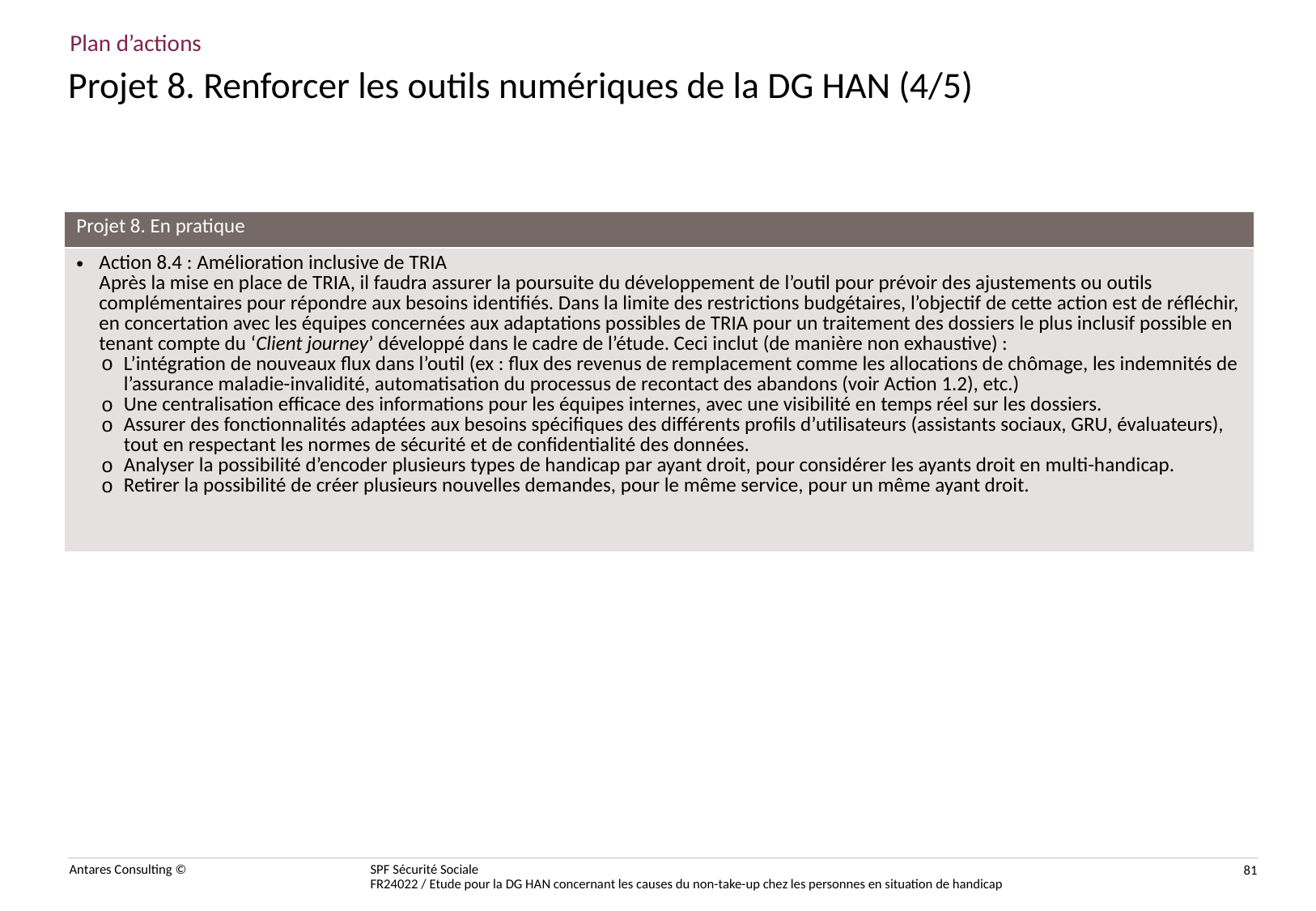

Plan d’actions
# Projet 8. Renforcer les outils numériques de la DG HAN (4/5)
| Projet 8. En pratique |
| --- |
| Action 8.4 : Amélioration inclusive de TRIA Après la mise en place de TRIA, il faudra assurer la poursuite du développement de l’outil pour prévoir des ajustements ou outils complémentaires pour répondre aux besoins identifiés. Dans la limite des restrictions budgétaires, l’objectif de cette action est de réfléchir, en concertation avec les équipes concernées aux adaptations possibles de TRIA pour un traitement des dossiers le plus inclusif possible en tenant compte du ‘Client journey’ développé dans le cadre de l’étude. Ceci inclut (de manière non exhaustive) : L’intégration de nouveaux flux dans l’outil (ex : flux des revenus de remplacement comme les allocations de chômage, les indemnités de l’assurance maladie-invalidité, automatisation du processus de recontact des abandons (voir Action 1.2), etc.) Une centralisation efficace des informations pour les équipes internes, avec une visibilité en temps réel sur les dossiers. Assurer des fonctionnalités adaptées aux besoins spécifiques des différents profils d’utilisateurs (assistants sociaux, GRU, évaluateurs), tout en respectant les normes de sécurité et de confidentialité des données. Analyser la possibilité d’encoder plusieurs types de handicap par ayant droit, pour considérer les ayants droit en multi-handicap. Retirer la possibilité de créer plusieurs nouvelles demandes, pour le même service, pour un même ayant droit. |